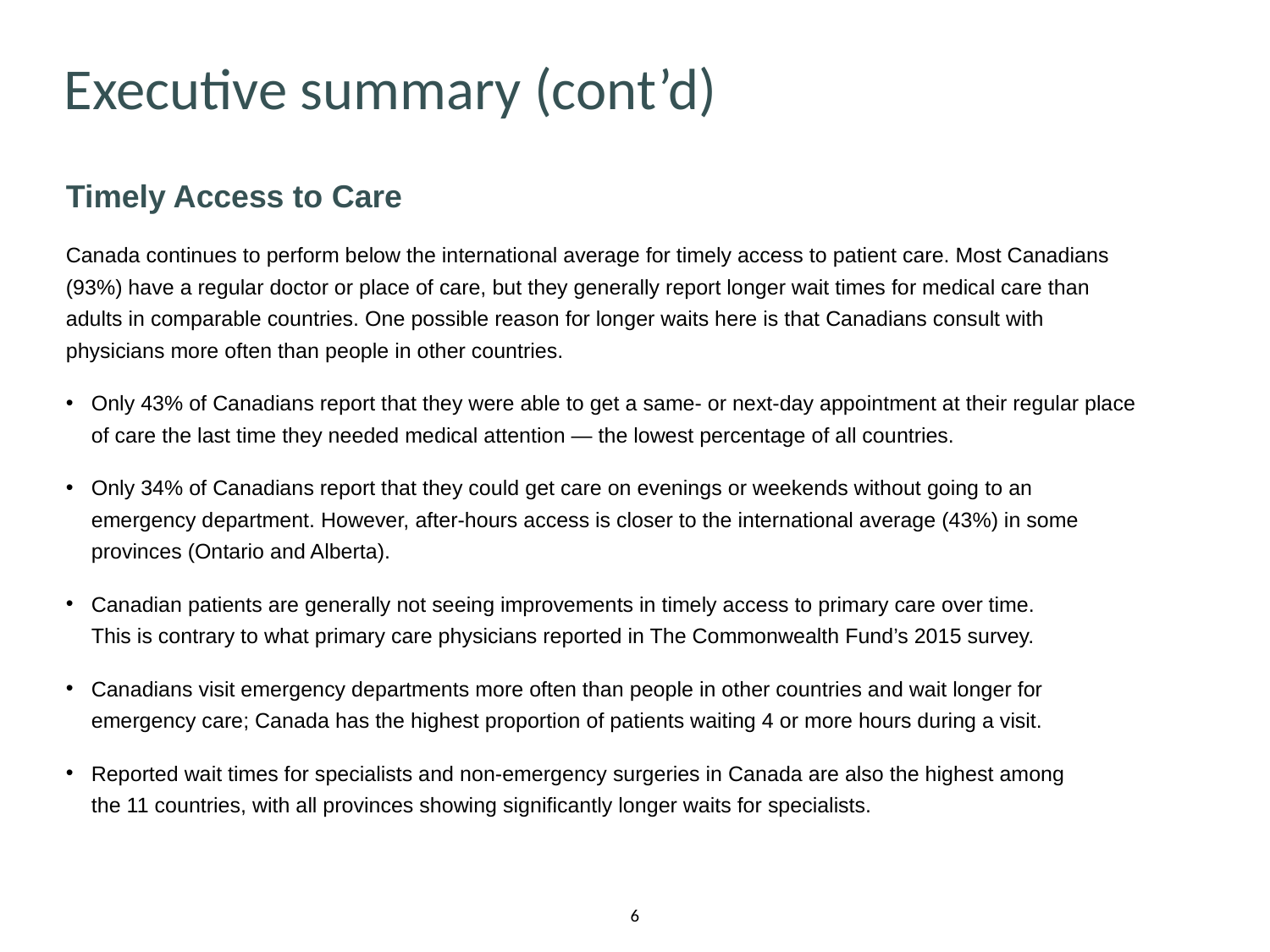

# Executive summary (cont’d)
Timely Access to Care
Canada continues to perform below the international average for timely access to patient care. Most Canadians
(93%) have a regular doctor or place of care, but they generally report longer wait times for medical care than adults in comparable countries. One possible reason for longer waits here is that Canadians consult with physicians more often than people in other countries.
Only 43% of Canadians report that they were able to get a same- or next-day appointment at their regular place of care the last time they needed medical attention — the lowest percentage of all countries.
Only 34% of Canadians report that they could get care on evenings or weekends without going to an
emergency department. However, after-hours access is closer to the international average (43%) in some
provinces (Ontario and Alberta).
Canadian patients are generally not seeing improvements in timely access to primary care over time.
This is contrary to what primary care physicians reported in The Commonwealth Fund’s 2015 survey.
Canadians visit emergency departments more often than people in other countries and wait longer for emergency care; Canada has the highest proportion of patients waiting 4 or more hours during a visit.
Reported wait times for specialists and non-emergency surgeries in Canada are also the highest among
the 11 countries, with all provinces showing significantly longer waits for specialists.